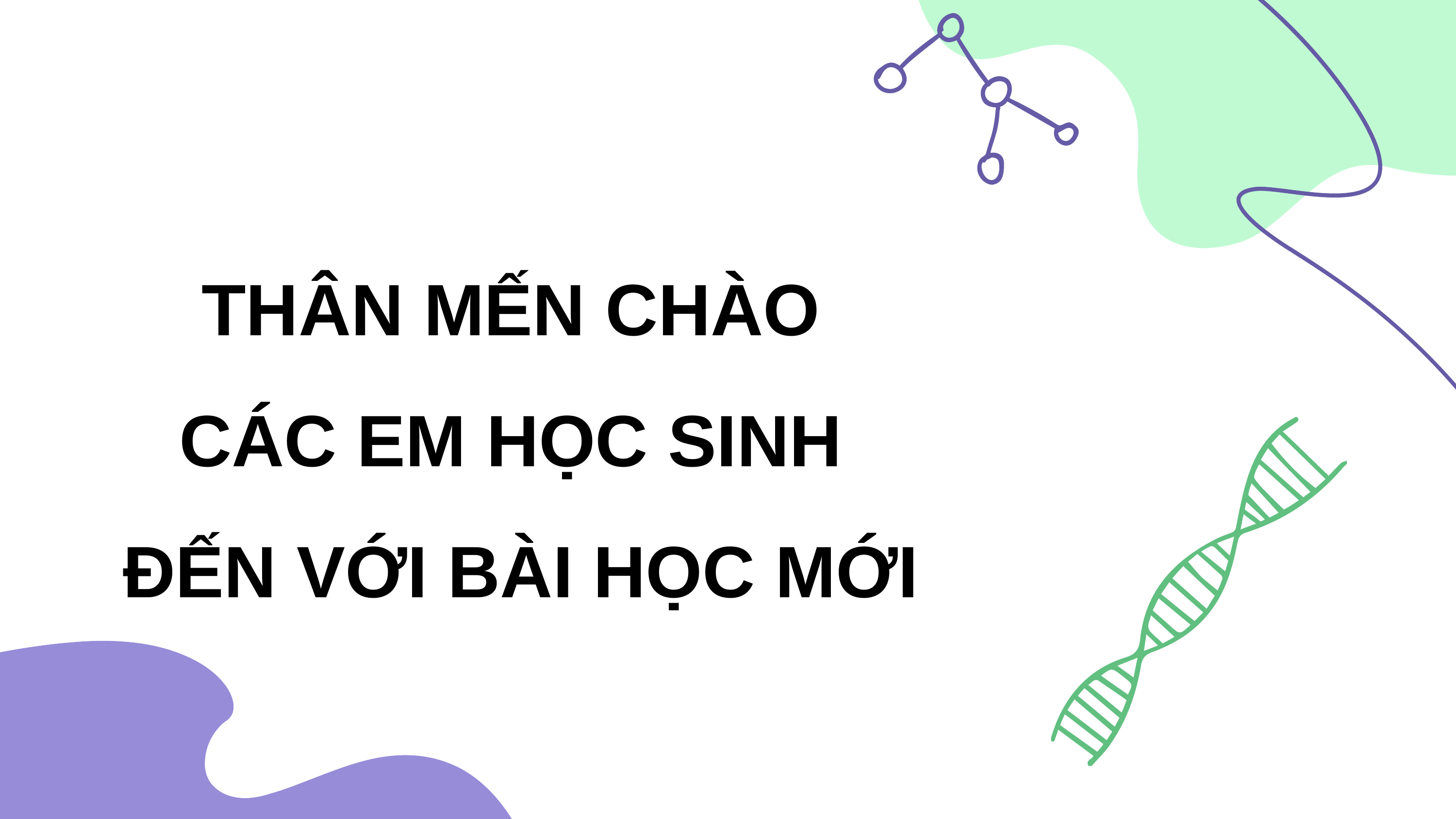

THÂN MẾN CHÀO
CÁC EM HỌC SINH
ĐẾN VỚI BÀI HỌC MỚI